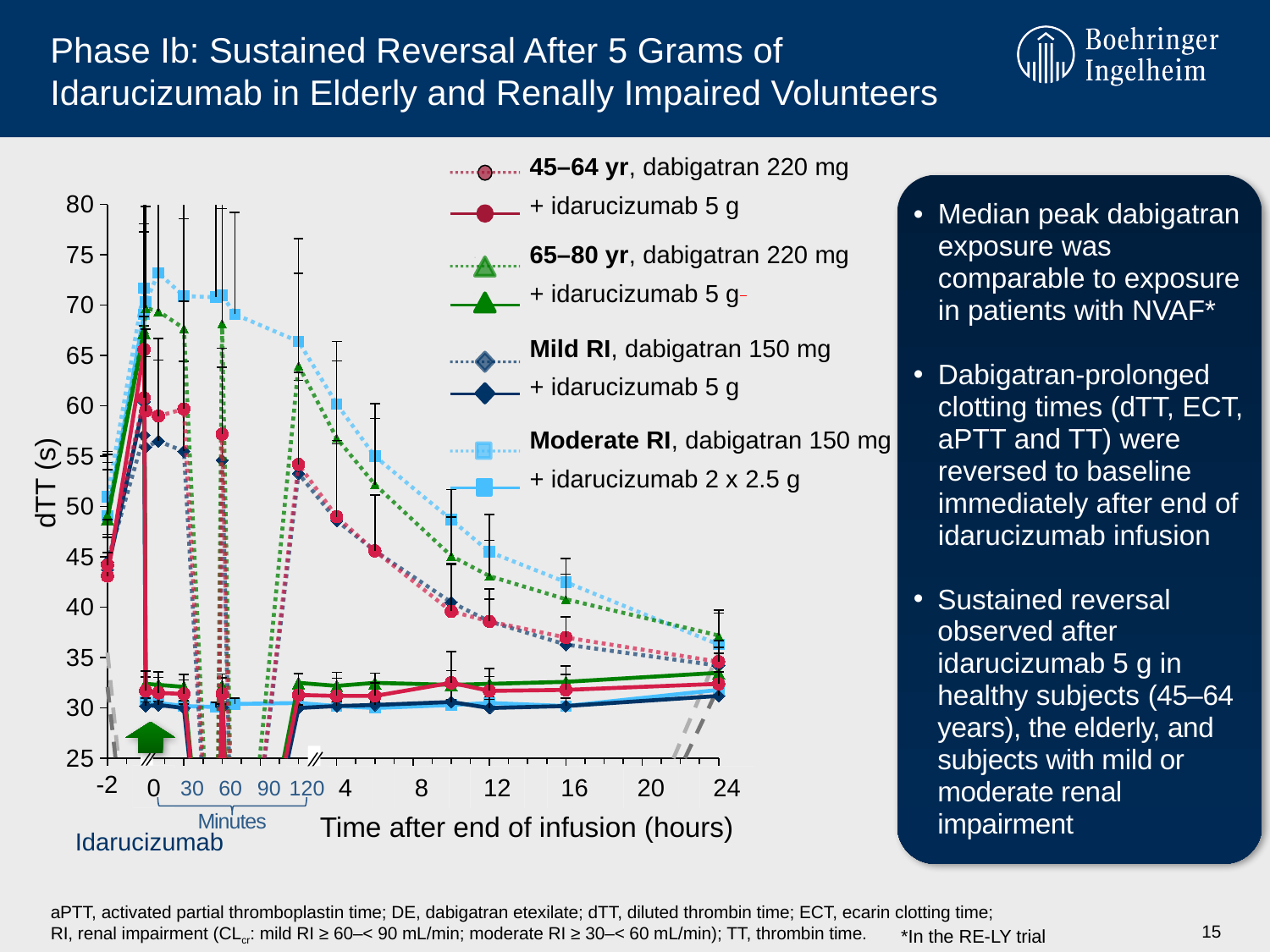

# Phase Ib: Sustained Reversal After 5 Grams of Idarucizumab in Elderly and Renally Impaired Volunteers
45–64 yr, dabigatran 220 mg
+ idarucizumab 5 g

Mild RI, dabigatran 150 mg
+ idarucizumab 5 g

Moderate RI, dabigatran 150 mg
+ idarucizumab 2 x 2.5 g

65–80 yr, dabigatran 220 mg
+ idarucizumab 5 g
Median peak dabigatran exposure was comparable to exposure in patients with NVAF*

Dabigatran-prolonged clotting times (dTT, ECT, aPTT and TT) were reversed to baseline immediately after end of idarucizumab infusion

Sustained reversal observed after idarucizumab 5 g in healthy subjects (45–64 years), the elderly, and subjects with mild or moderate renal impairment

### Chart

| Category | 220 mg + plc., 45-64 yr  (n = 6) | 220 mg + 5 g, 45-64 yr  (n = 6) | 220 + plc., 65-80 yr  (n = 8) | 220 mg + 5 g, 65-80 yr  (n = 8) | 150 mg + plc., mild renal imp. (n = 6) | 150 mg + 5 g, mild renal imp. (n = 6) | 150 mg + plc., mod. renal imp. (n = 6) | 150 mg + 2 x 2.5 g, mod. renal imp. (n = 6) | Mean baseline  | Mean + 2 x SD |
|---|---|---|---|---|---|---|---|---|---|---|
dTT (s)

0
0
2
4
8
12
16
24
30
60
90
20
120
2
4
8
12
16
24
20
120
Minutes
Time after end of infusion (hours)
Idarucizumab
aPTT, activated partial thromboplastin time; DE, dabigatran etexilate; dTT, diluted thrombin time; ECT, ecarin clotting time;
RI, renal impairment (CLcr: mild RI ≥ 60–< 90 mL/min; moderate RI ≥ 30–< 60 mL/min); TT, thrombin time.
15
*In the RE-LY trial